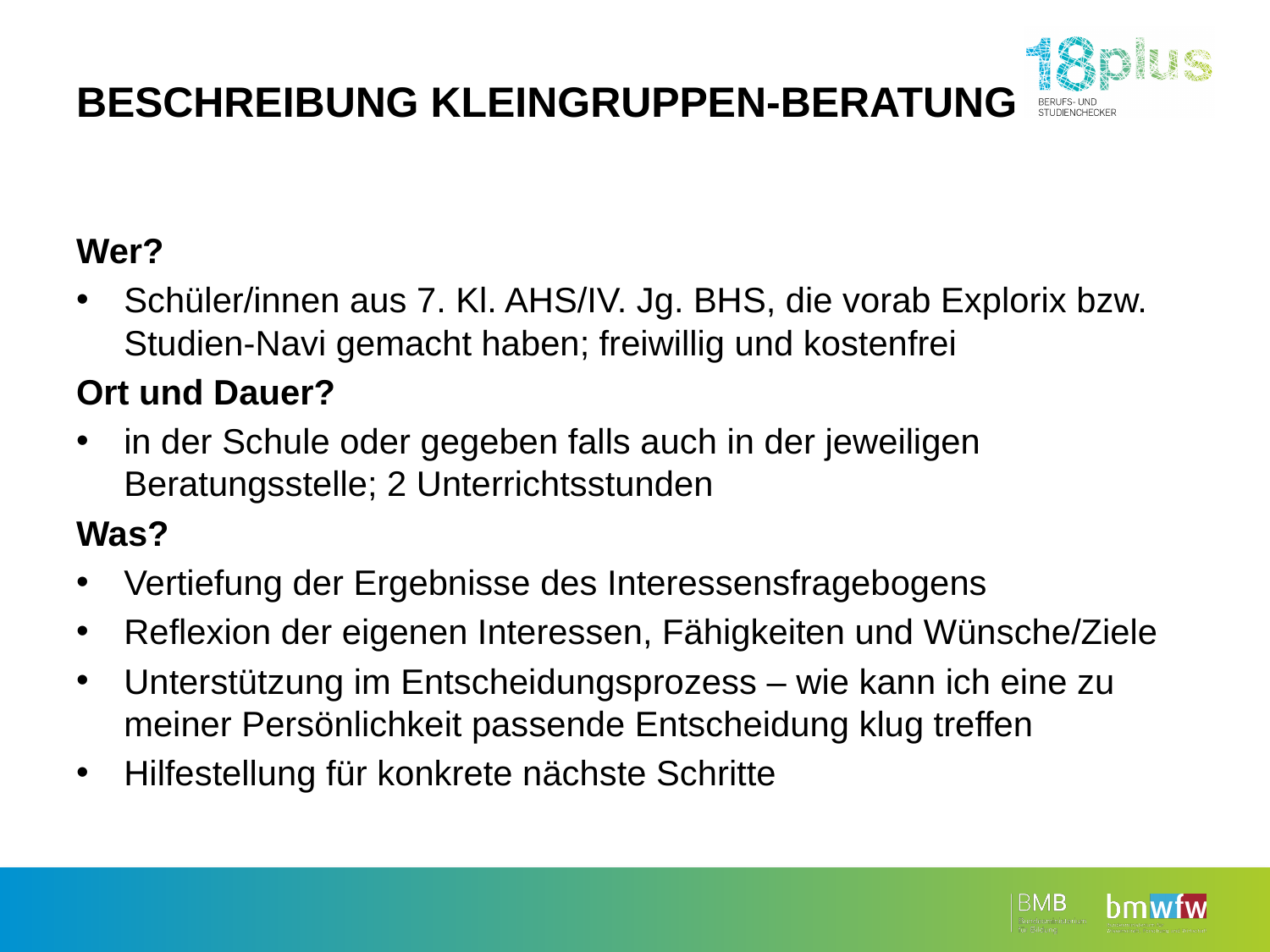

# Beschreibung Kleingruppen-beratung
Wer?
Schüler/innen aus 7. Kl. AHS/IV. Jg. BHS, die vorab Explorix bzw. Studien-Navi gemacht haben; freiwillig und kostenfrei
Ort und Dauer?
in der Schule oder gegeben falls auch in der jeweiligen Beratungsstelle; 2 Unterrichtsstunden
Was?
Vertiefung der Ergebnisse des Interessensfragebogens
Reflexion der eigenen Interessen, Fähigkeiten und Wünsche/Ziele
Unterstützung im Entscheidungsprozess – wie kann ich eine zu meiner Persönlichkeit passende Entscheidung klug treffen
Hilfestellung für konkrete nächste Schritte